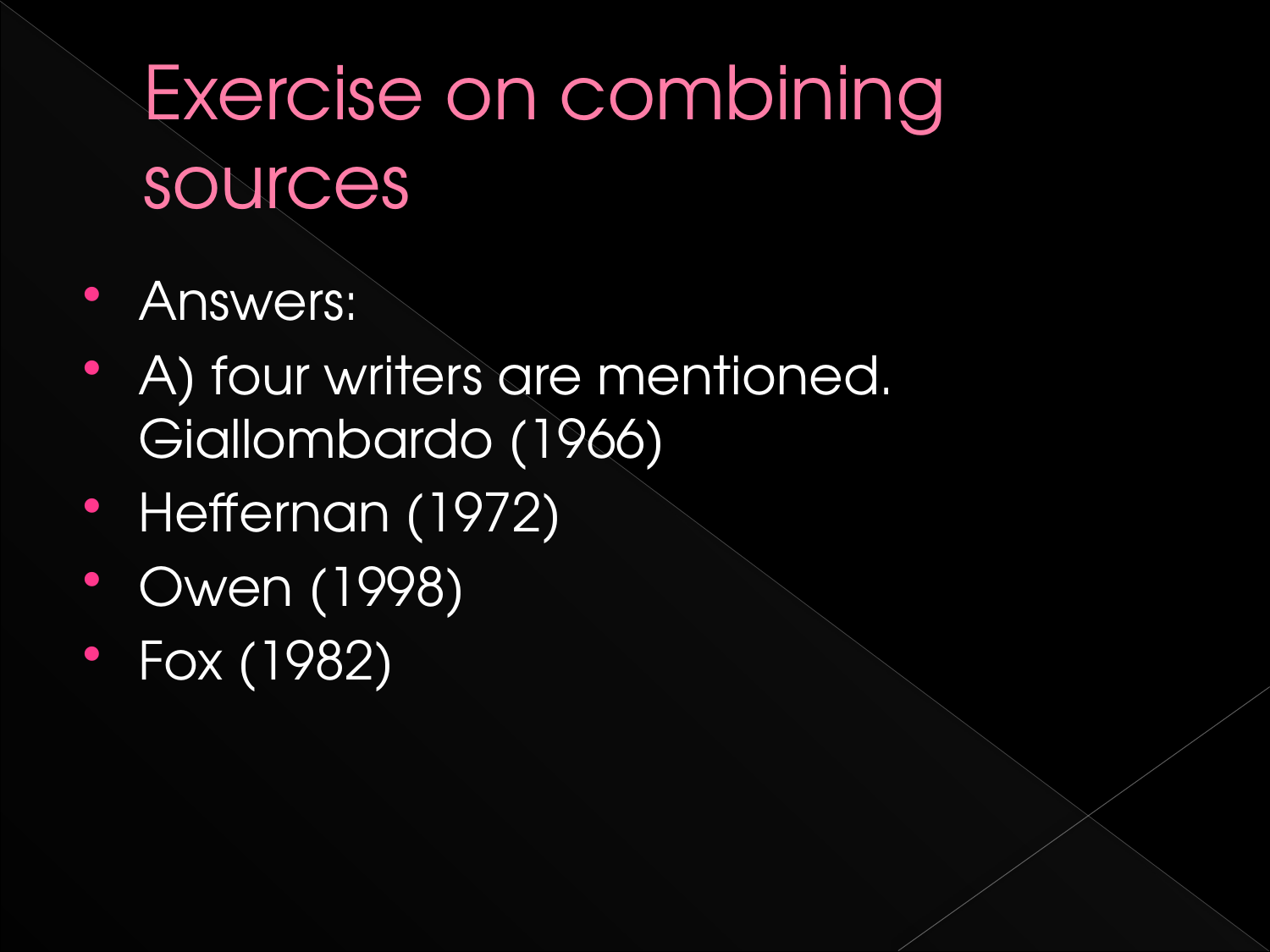

# Exercise on combining sources
Answers:
A) four writers are mentioned. Giallombardo (1966)
Heffernan (1972)
Owen (1998)
Fox (1982)